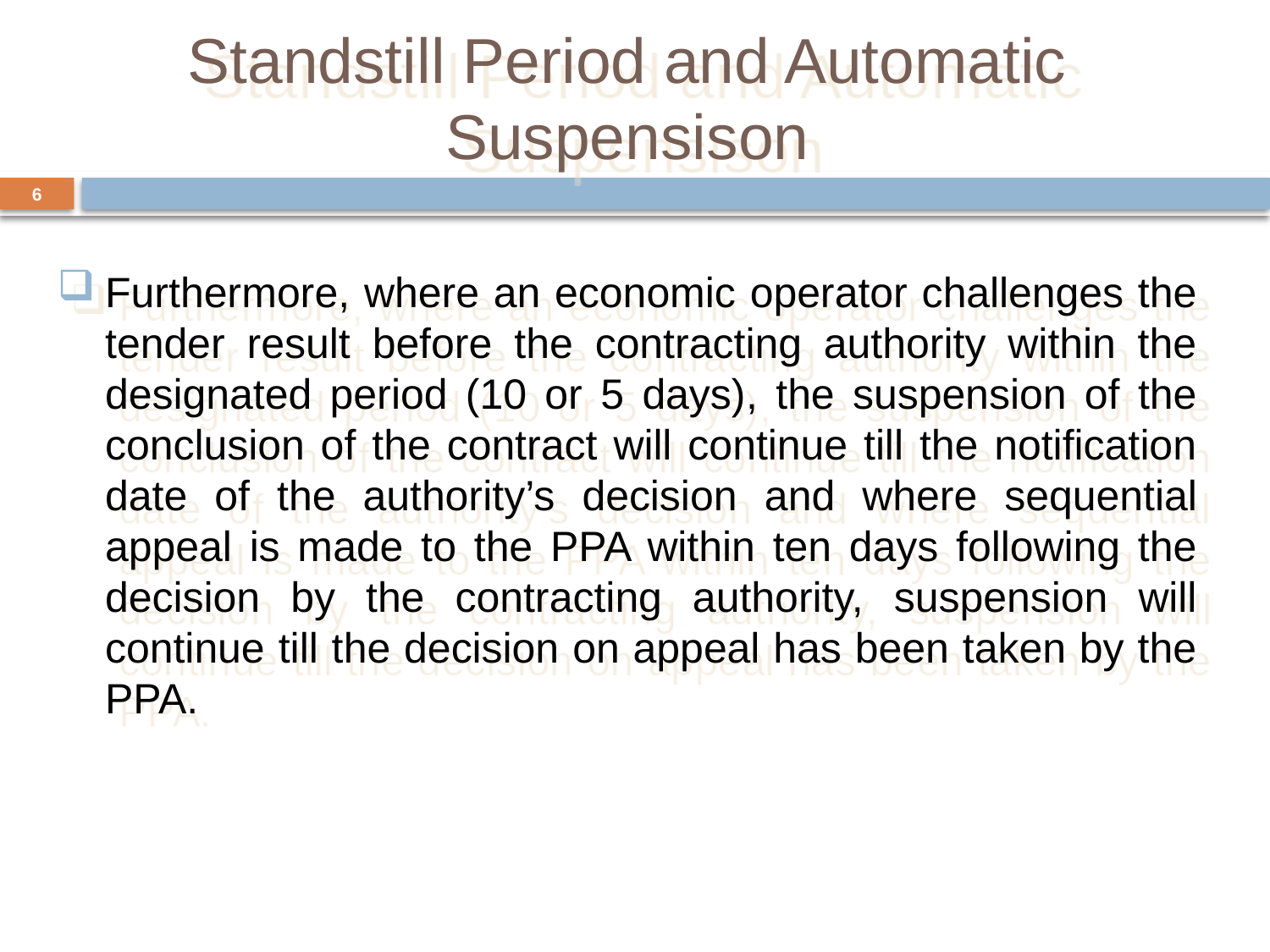

# Standstill Period and Automatic Suspensison
6

Furthermore, where an economic operator challenges the tender result before the contracting authority within the designated period (10 or 5 days), the suspension of the conclusion of the contract will continue till the notification date of the authority’s decision and where sequential appeal is made to the PPA within ten days following the decision by the contracting authority, suspension will continue till the decision on appeal has been taken by the PPA.